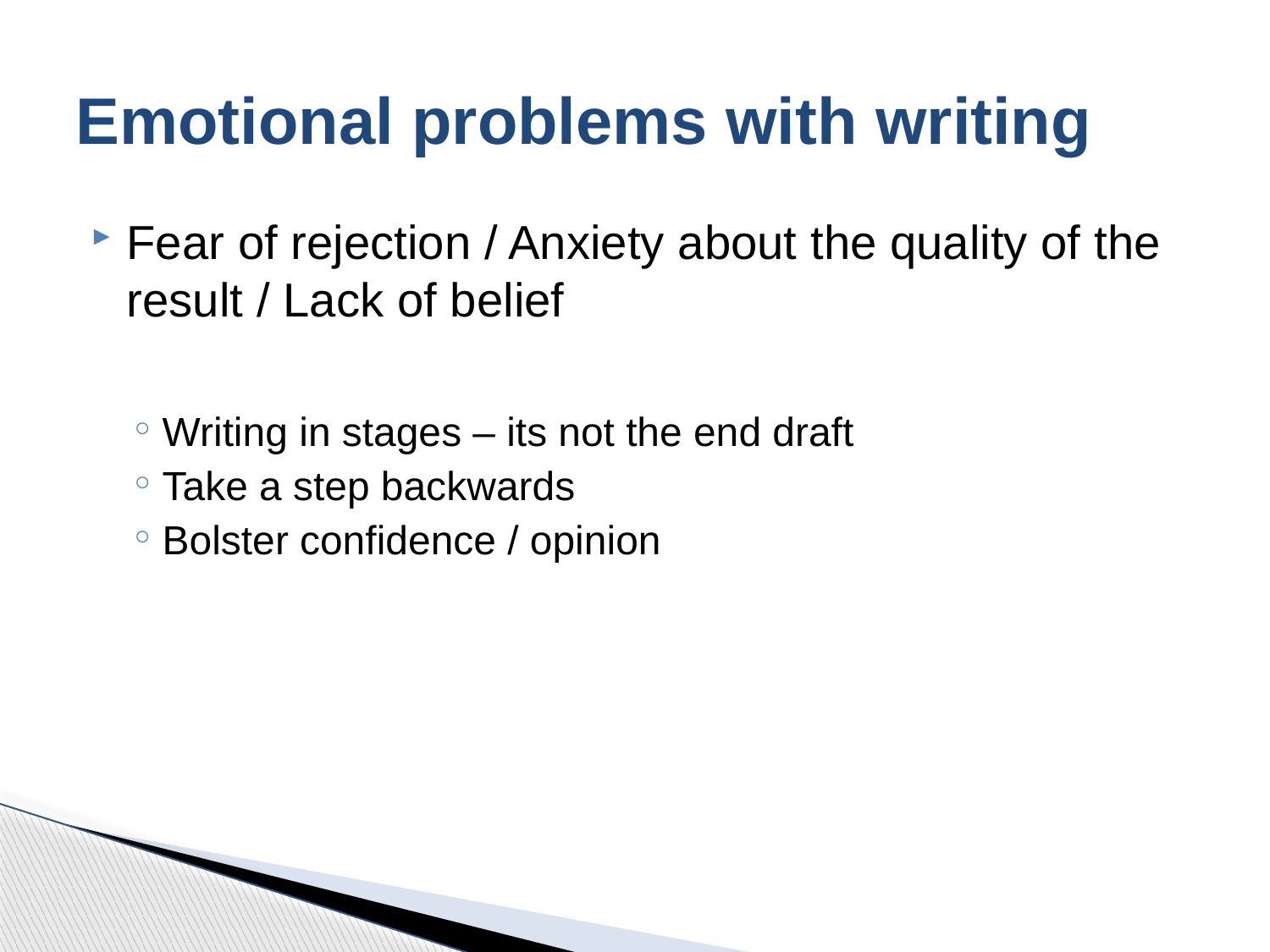

# Emotional problems with writing
Fear of rejection / Anxiety about the quality of the result / Lack of belief

Writing in stages – its not the end draft
Take a step backwards
Bolster confidence / opinion